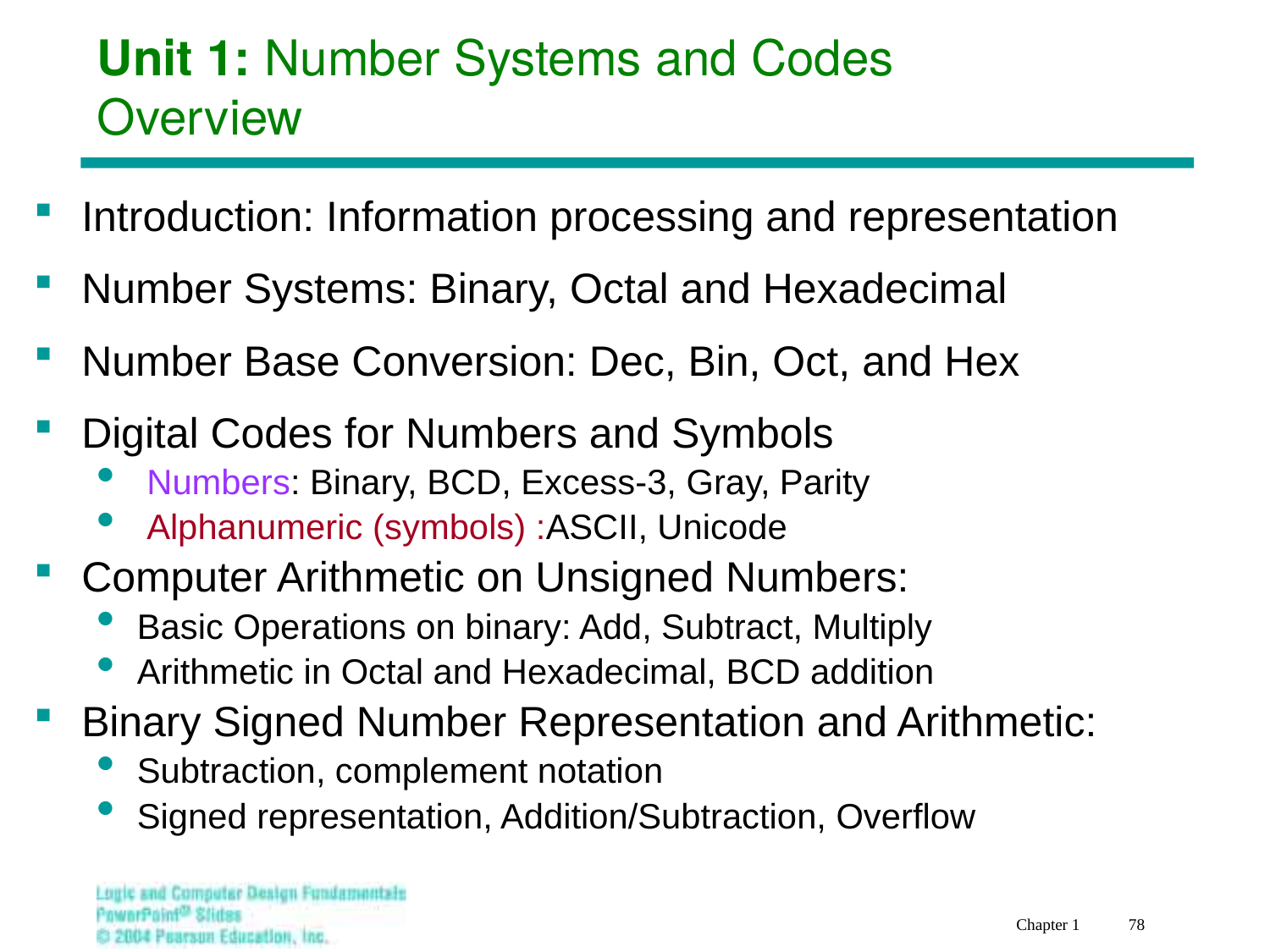

# Unit 1: Number Systems and Codes Overview
Introduction: Information processing and representation

Number Systems: Binary, Octal and Hexadecimal

Number Base Conversion: Dec, Bin, Oct, and Hex

Digital Codes for Numbers and Symbols
 Numbers: Binary, BCD, Excess-3, Gray, Parity
 Alphanumeric (symbols) :ASCII, Unicode
Computer Arithmetic on Unsigned Numbers:
Basic Operations on binary: Add, Subtract, Multiply
Arithmetic in Octal and Hexadecimal, BCD addition
Binary Signed Number Representation and Arithmetic:
Subtraction, complement notation
Signed representation, Addition/Subtraction, Overflow
Chapter 1            78